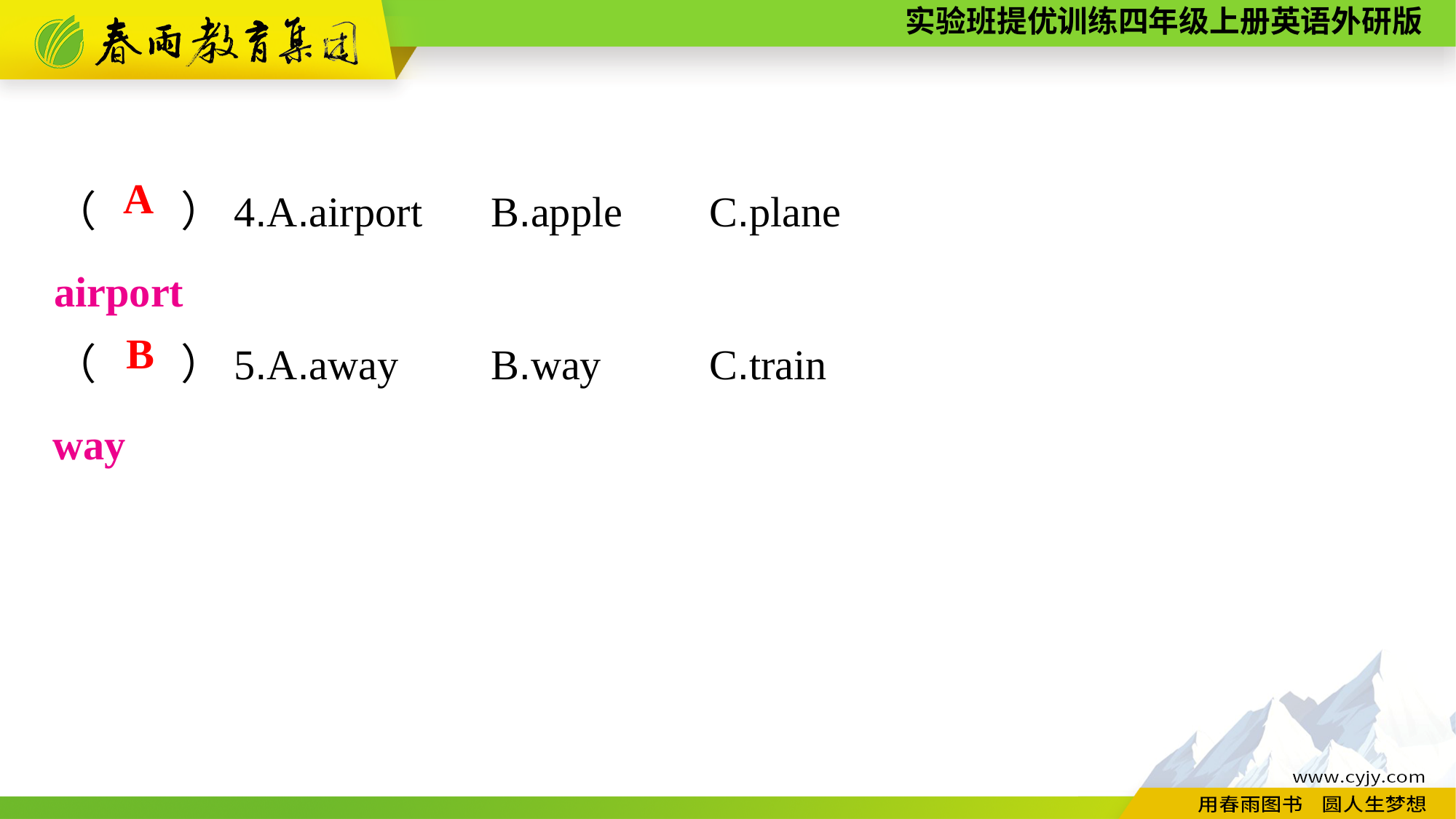

（　　）4.A.airport	B.apple	C.plane

（　　）5.A.away	B.way	C.train
A
airport
B
way